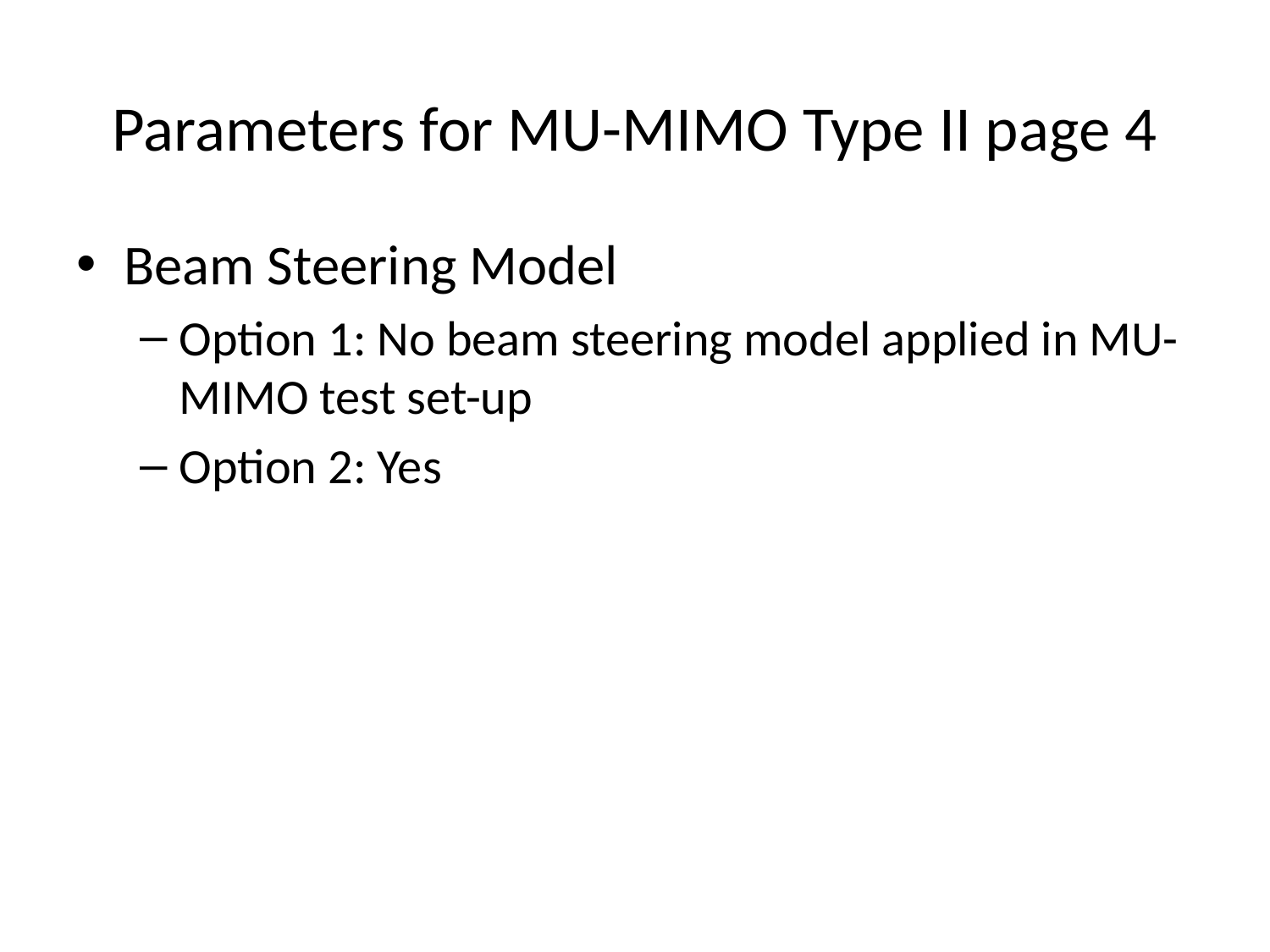

# Parameters for MU-MIMO Type II page 4
Beam Steering Model
Option 1: No beam steering model applied in MU-MIMO test set-up
Option 2: Yes